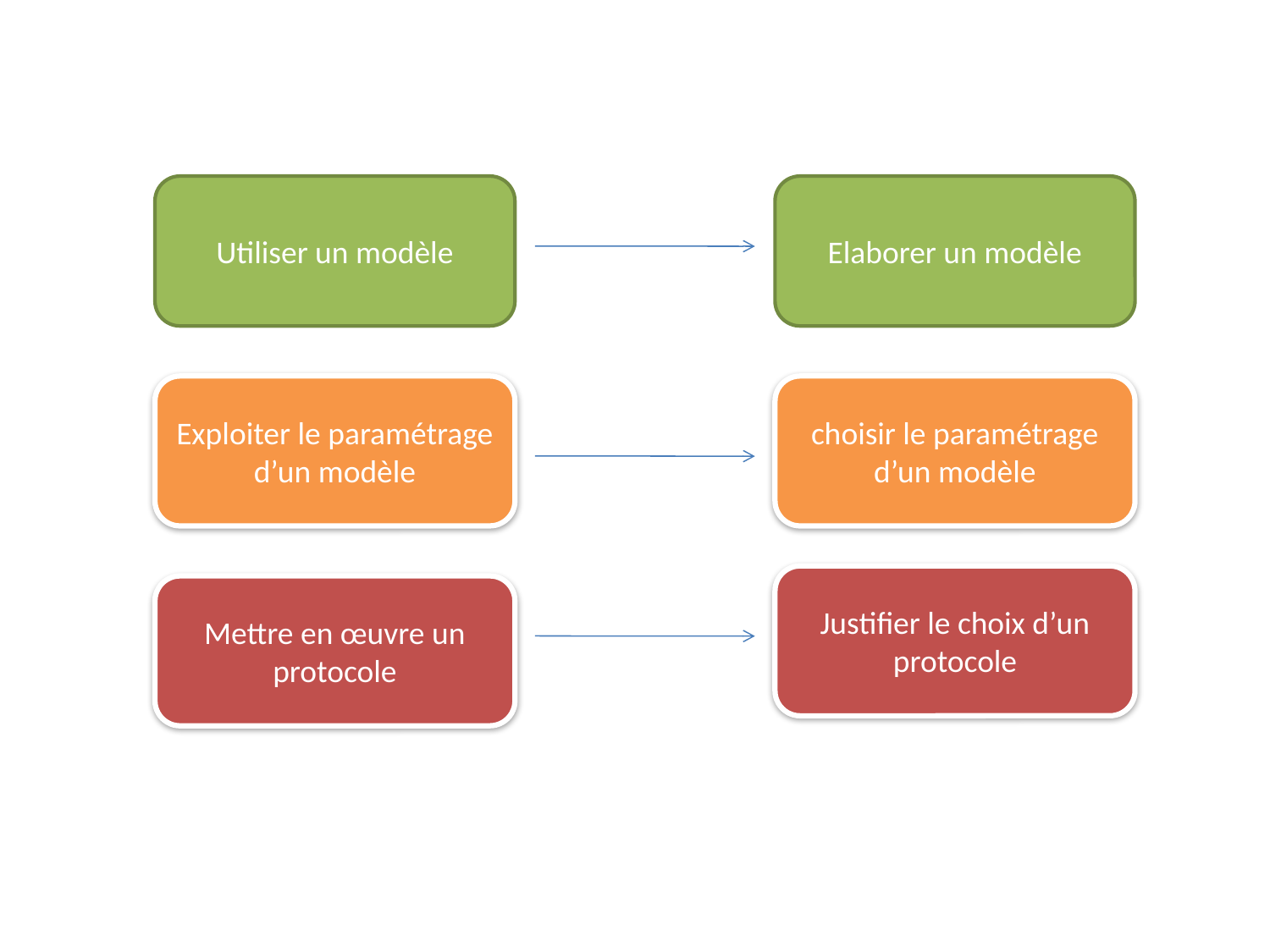

Utiliser un modèle
Elaborer un modèle
Exploiter le paramétrage d’un modèle
choisir le paramétrage d’un modèle
Justifier le choix d’un protocole
Mettre en œuvre un protocole